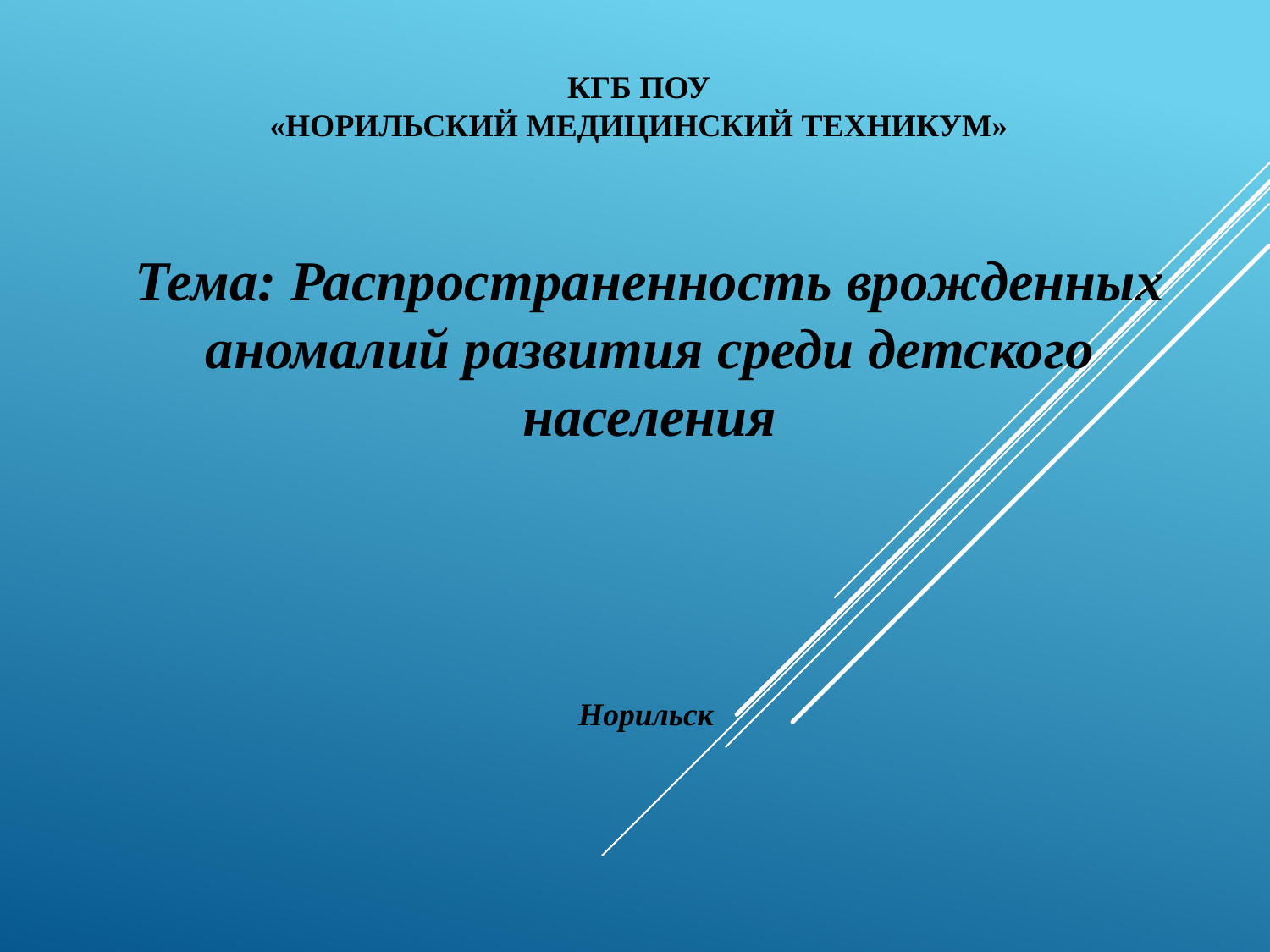

# КГБ ПОУ «Норильский медицинский техникум»
Тема: Распространенность врожденных аномалий развития среди детского населения

Норильск